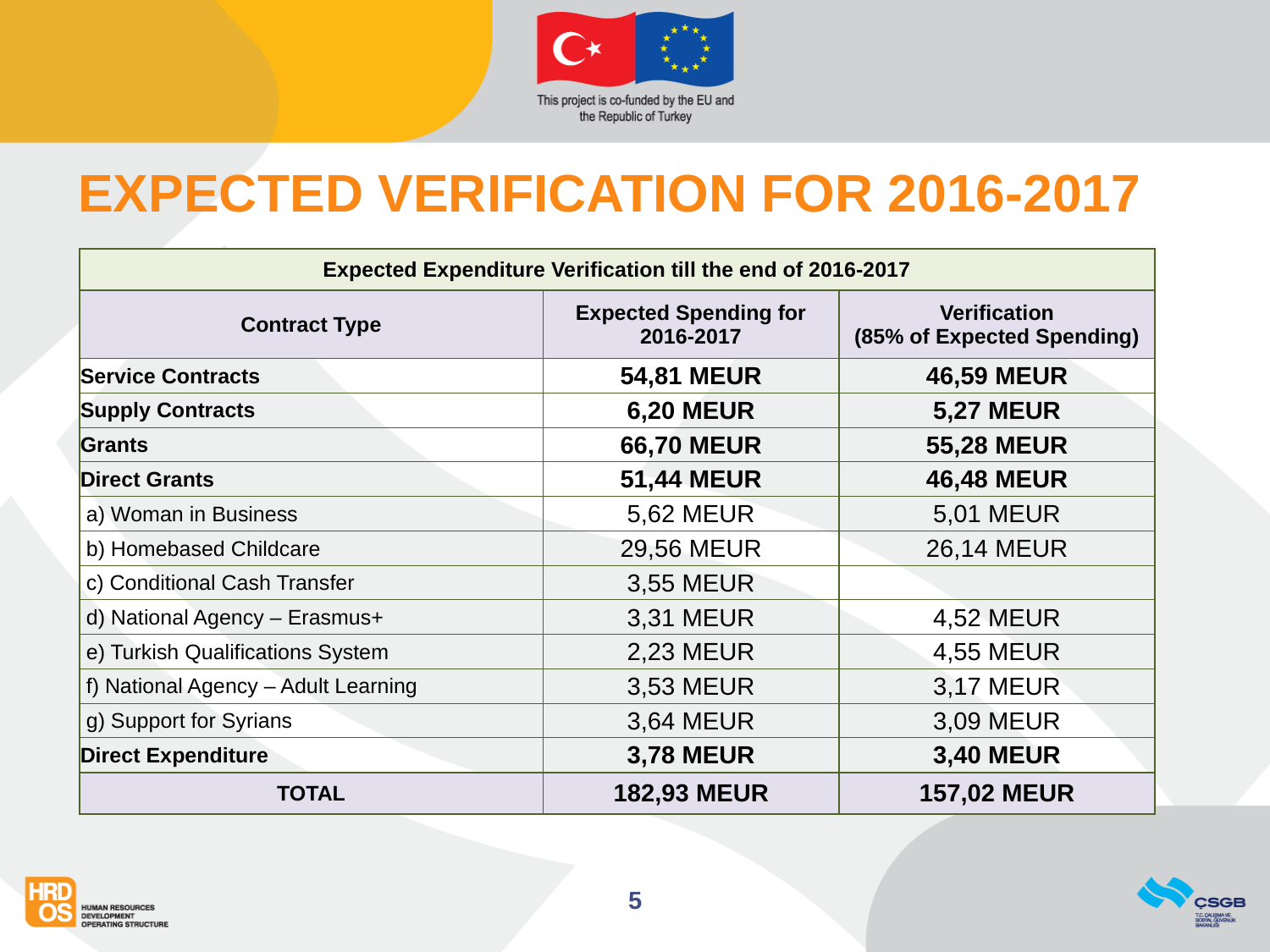

# EXPECTED VERIFICATION FOR 2016-2017
| Expected Expenditure Verification till the end of 2016-2017 |  |  |
| --- | --- | --- |
| Contract Type | Expected Spending for 2016-2017 | Verification (85% of Expected Spending) |
| Service Contracts | 54,81 MEUR | 46,59 MEUR |
| Supply Contracts | 6,20 MEUR | 5,27 MEUR |
| Grants | 66,70 MEUR | 55,28 MEUR |
| Direct Grants | 51,44 MEUR | 46,48 MEUR |
| a) Woman in Business | 5,62 MEUR | 5,01 MEUR |
| b) Homebased Childcare | 29,56 MEUR | 26,14 MEUR |
| c) Conditional Cash Transfer | 3,55 MEUR |  |
| d) National Agency – Erasmus+ | 3,31 MEUR | 4,52 MEUR |
| e) Turkish Qualifications System | 2,23 MEUR | 4,55 MEUR |
| f) National Agency – Adult Learning | 3,53 MEUR | 3,17 MEUR |
| g) Support for Syrians | 3,64 MEUR | 3,09 MEUR |
| Direct Expenditure | 3,78 MEUR | 3,40 MEUR |
| TOTAL | 182,93 MEUR | 157,02 MEUR |
5